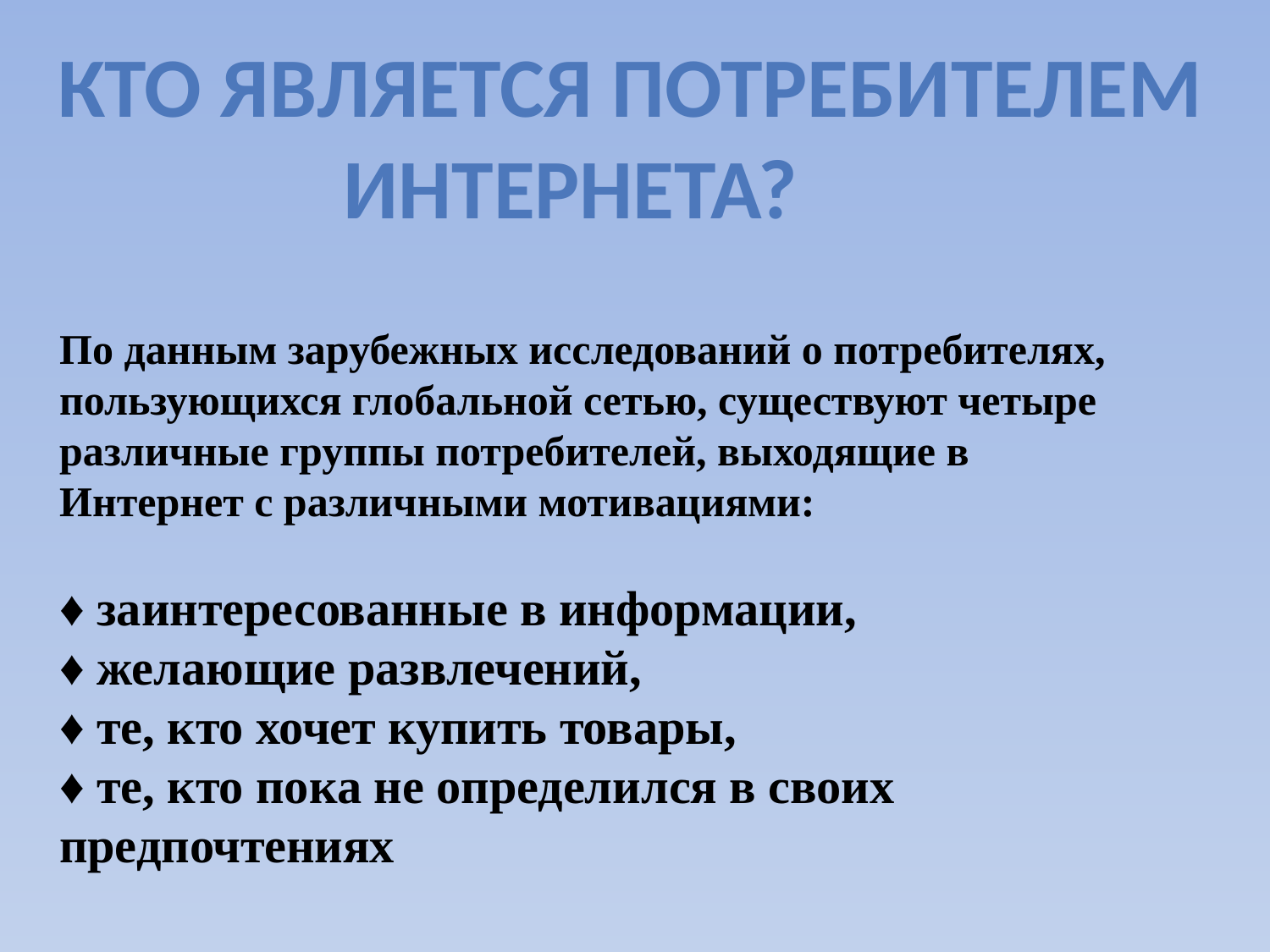

Кто является потребителем                 Интернета?
По данным зарубежных исследований о потребителях, пользующихся глобальной сетью, существуют четыре различные группы потребителей, выходящие в Интернет с различными мотивациями:

♦ заинтересованные в информации,
♦ желающие развлечений,
♦ те, кто хочет купить товары,
♦ те, кто пока не определился в своих предпочтениях